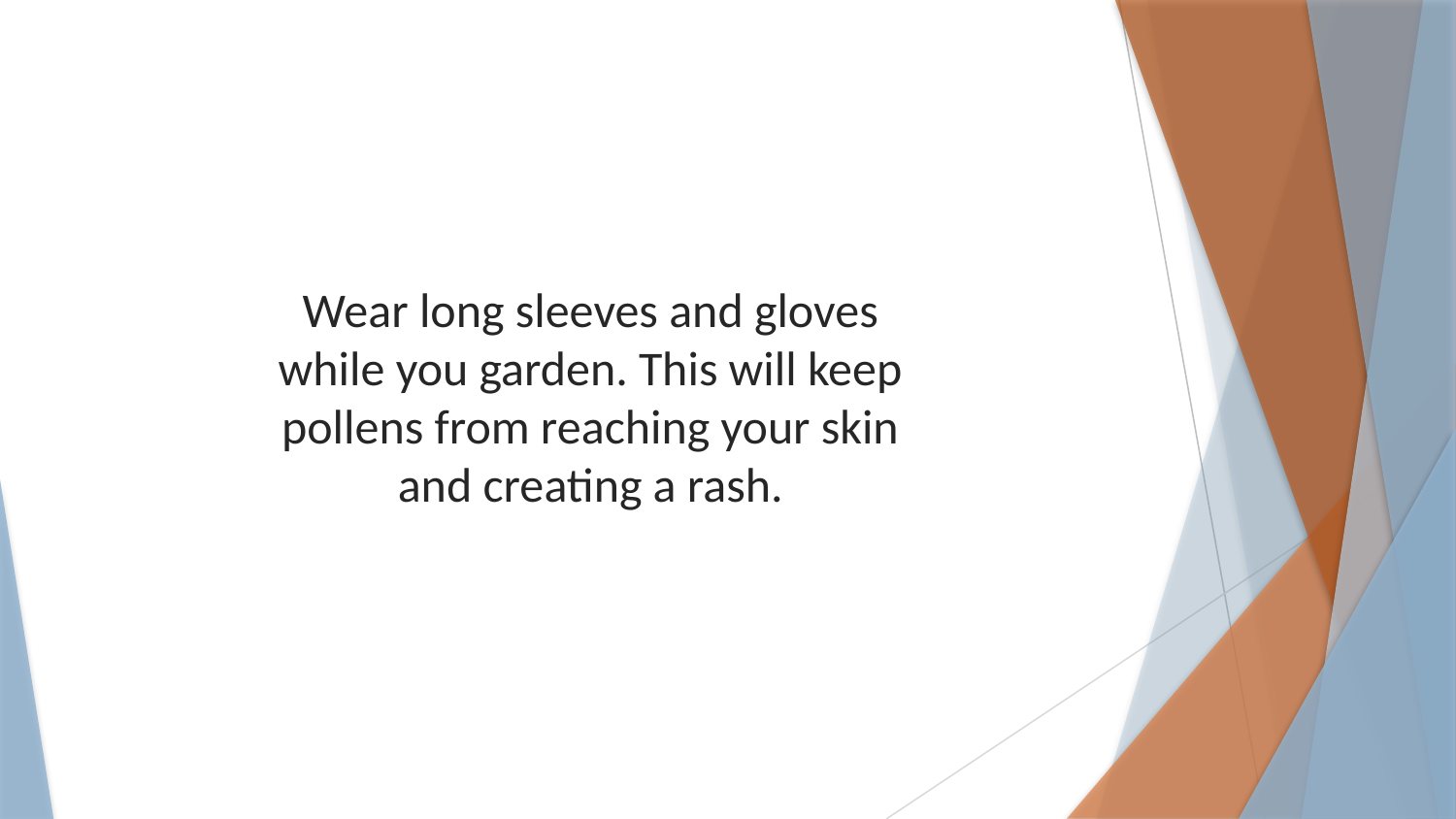

Wear long sleeves and gloves while you garden. This will keep pollens from reaching your skin and creating a rash.